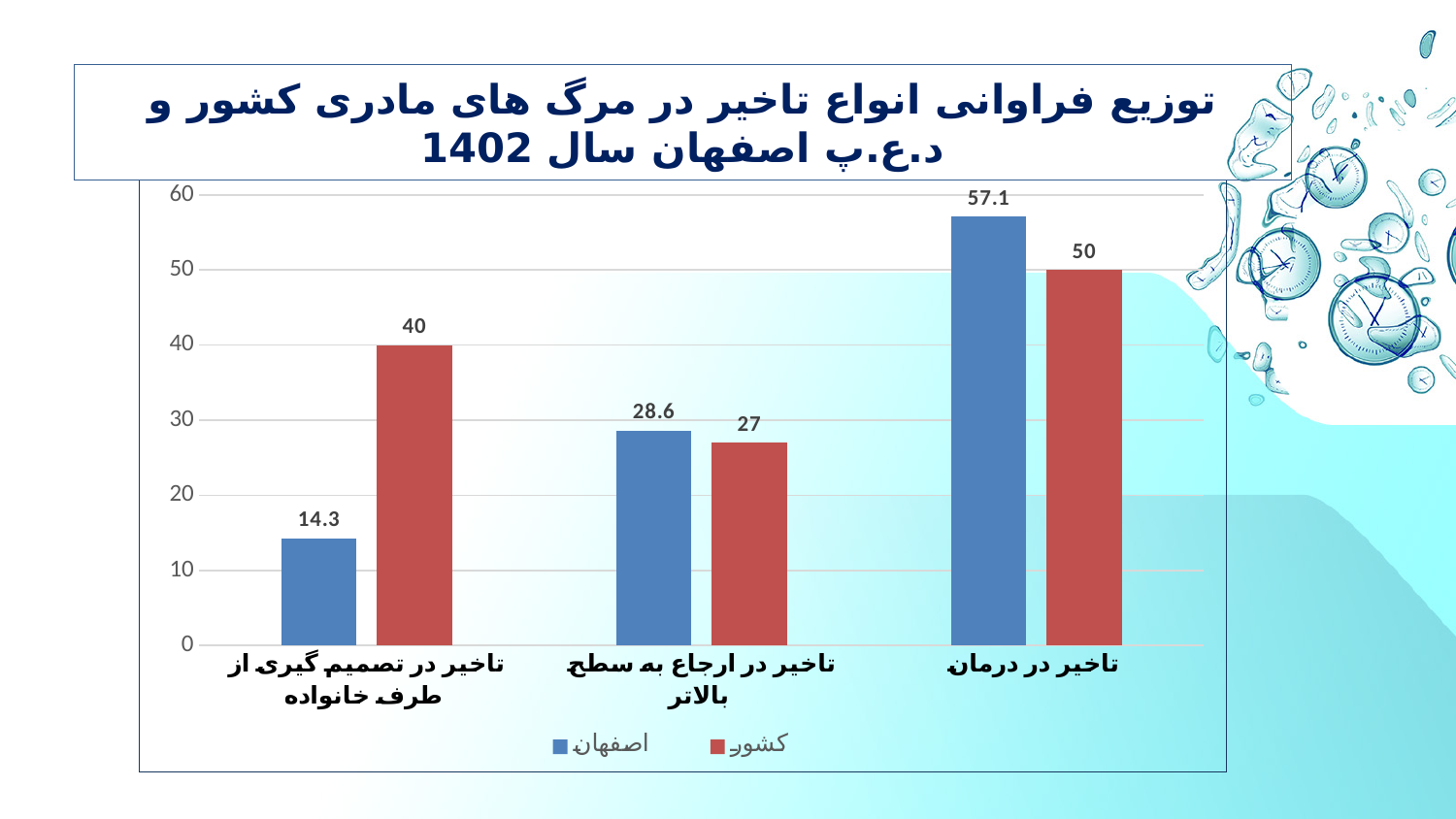

# توزیع فراوانی انواع تاخیر در مرگ های مادری کشور و د.ع.پ اصفهان سال 1402

### Chart

| Category | اصفهان | کشور |
|---|---|---|
| تاخیر در تصمیم گیری از طرف خانواده  | 14.3 | 40.0 |
| تاخیر در ارجاع به سطح بالاتر  | 28.6 | 27.0 |
| تاخیر در درمان  | 57.1 | 50.0 |